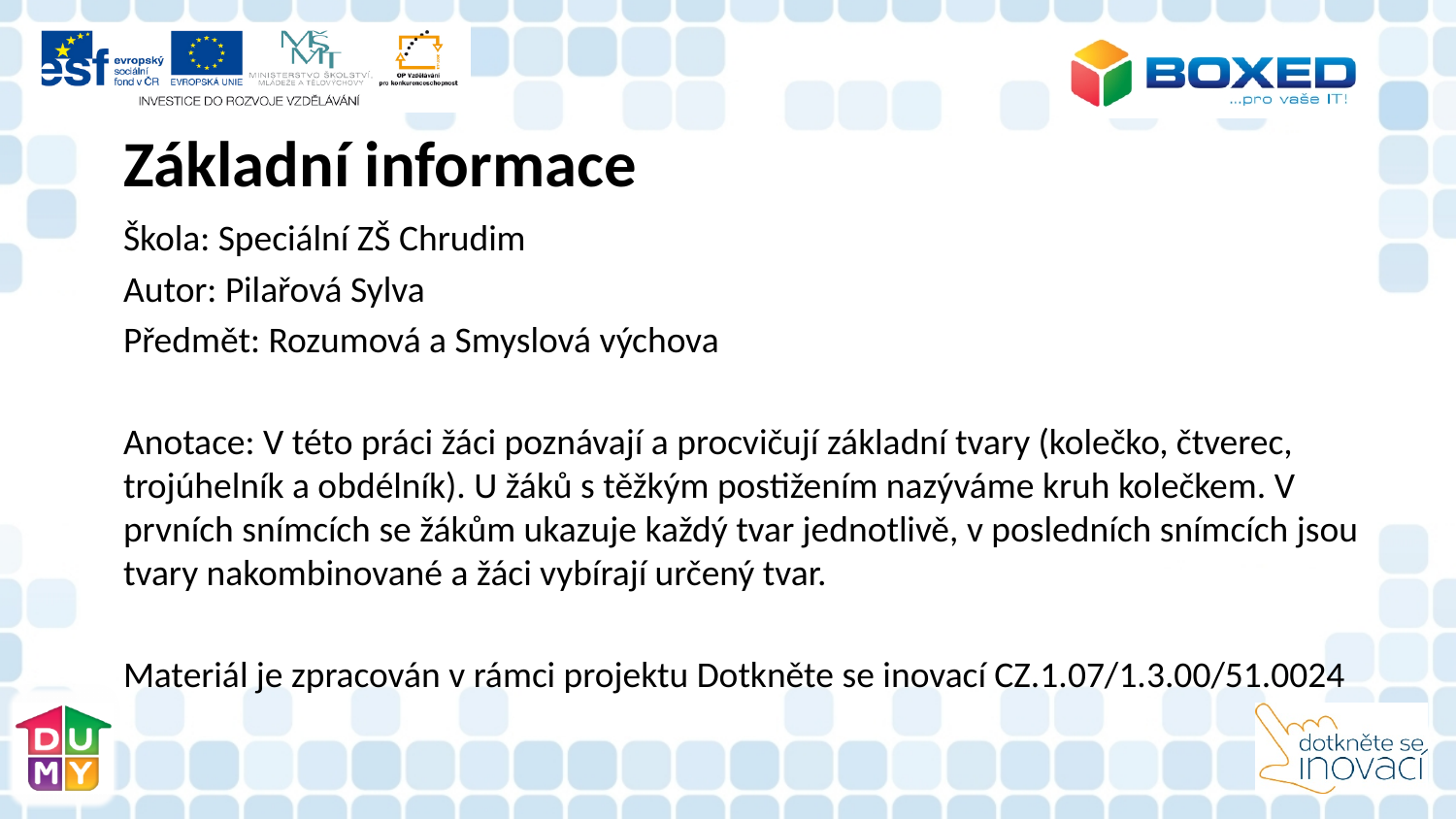

Základní informace
Škola: Speciální ZŠ Chrudim
Autor: Pilařová Sylva
Předmět: Rozumová a Smyslová výchova

Anotace: V této práci žáci poznávají a procvičují základní tvary (kolečko, čtverec, trojúhelník a obdélník). U žáků s těžkým postižením nazýváme kruh kolečkem. V prvních snímcích se žákům ukazuje každý tvar jednotlivě, v posledních snímcích jsou tvary nakombinované a žáci vybírají určený tvar.

Materiál je zpracován v rámci projektu Dotkněte se inovací CZ.1.07/1.3.00/51.0024